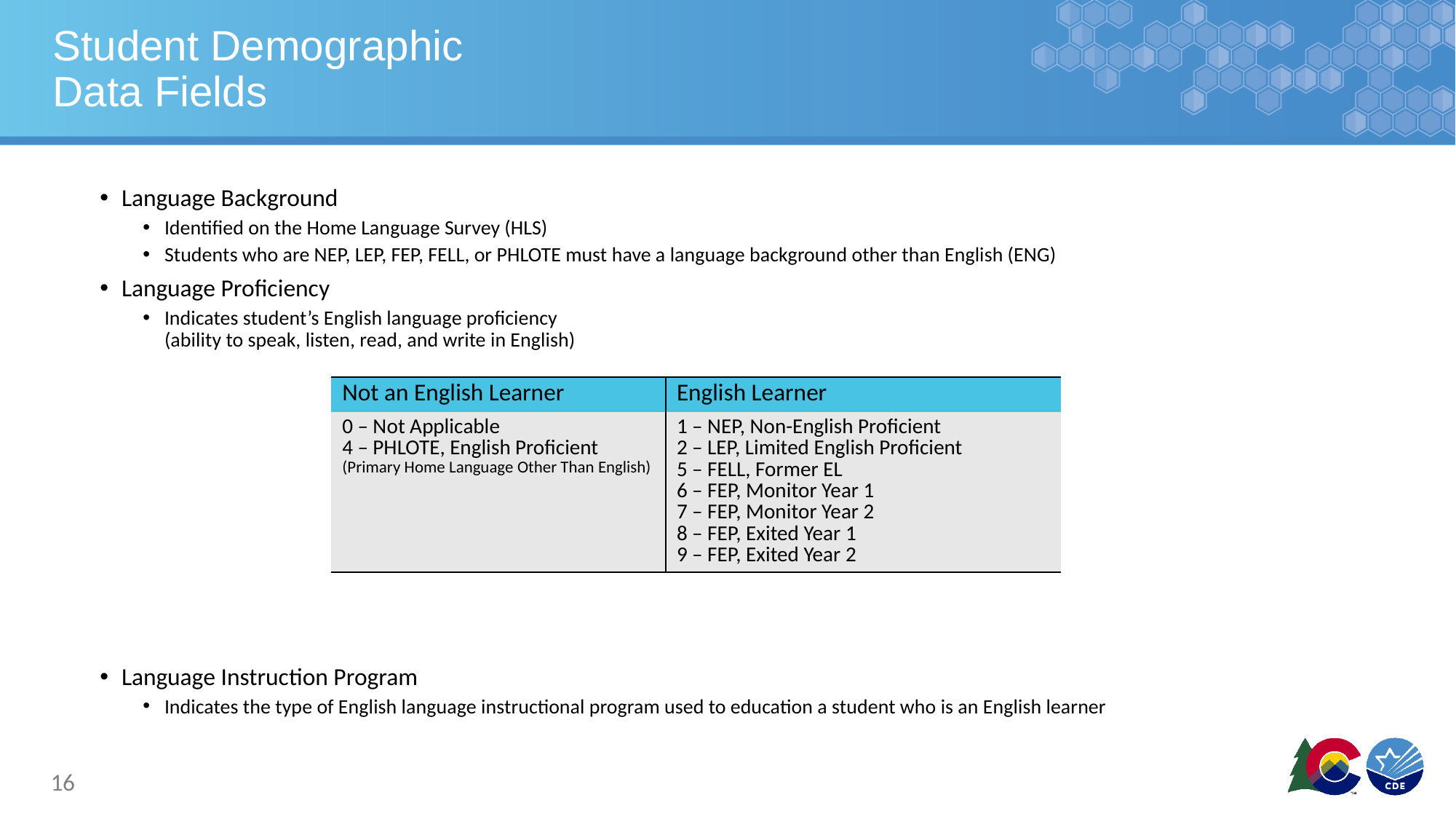

# Student Demographic Data Fields
Language Background
Identified on the Home Language Survey (HLS)
Students who are NEP, LEP, FEP, FELL, or PHLOTE must have a language background other than English (ENG)
Language Proficiency
Indicates student’s English language proficiency
(ability to speak, listen, read, and write in English)

Language Instruction Program
Indicates the type of English language instructional program used to education a student who is an English learner

| Not an English Learner | English Learner |
| --- | --- |
| 0 – Not Applicable 4 – PHLOTE, English Proficient (Primary Home Language Other Than English) | 1 – NEP, Non-English Proficient 2 – LEP, Limited English Proficient 5 – FELL, Former EL 6 – FEP, Monitor Year 1 7 – FEP, Monitor Year 2 8 – FEP, Exited Year 1 9 – FEP, Exited Year 2 |
16